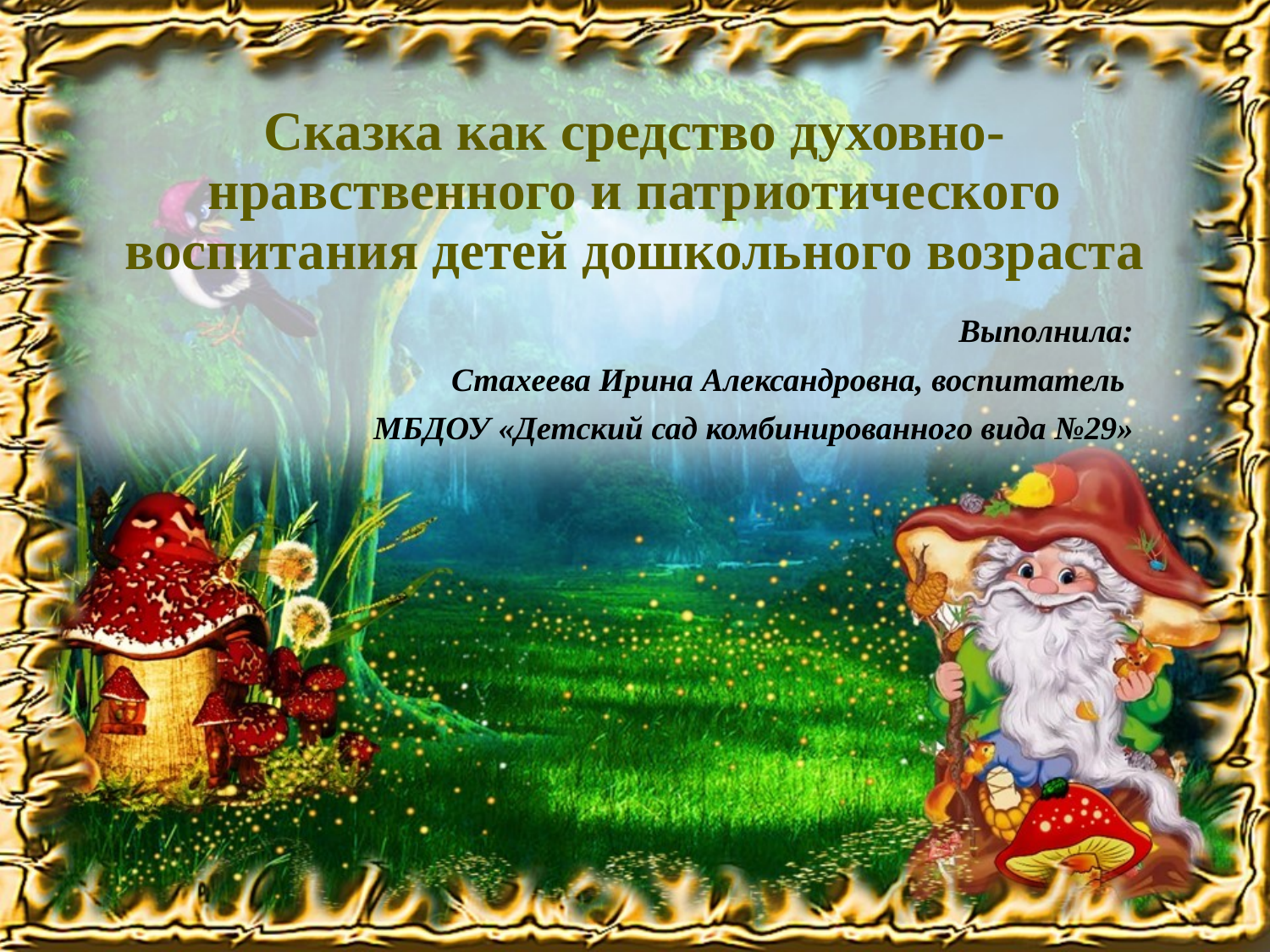

# Сказка как средство духовно-нравственного и патриотического воспитания детей дошкольного возраста
Выполнила:
 Стахеева Ирина Александровна, воспитатель
МБДОУ «Детский сад комбинированного вида №29»